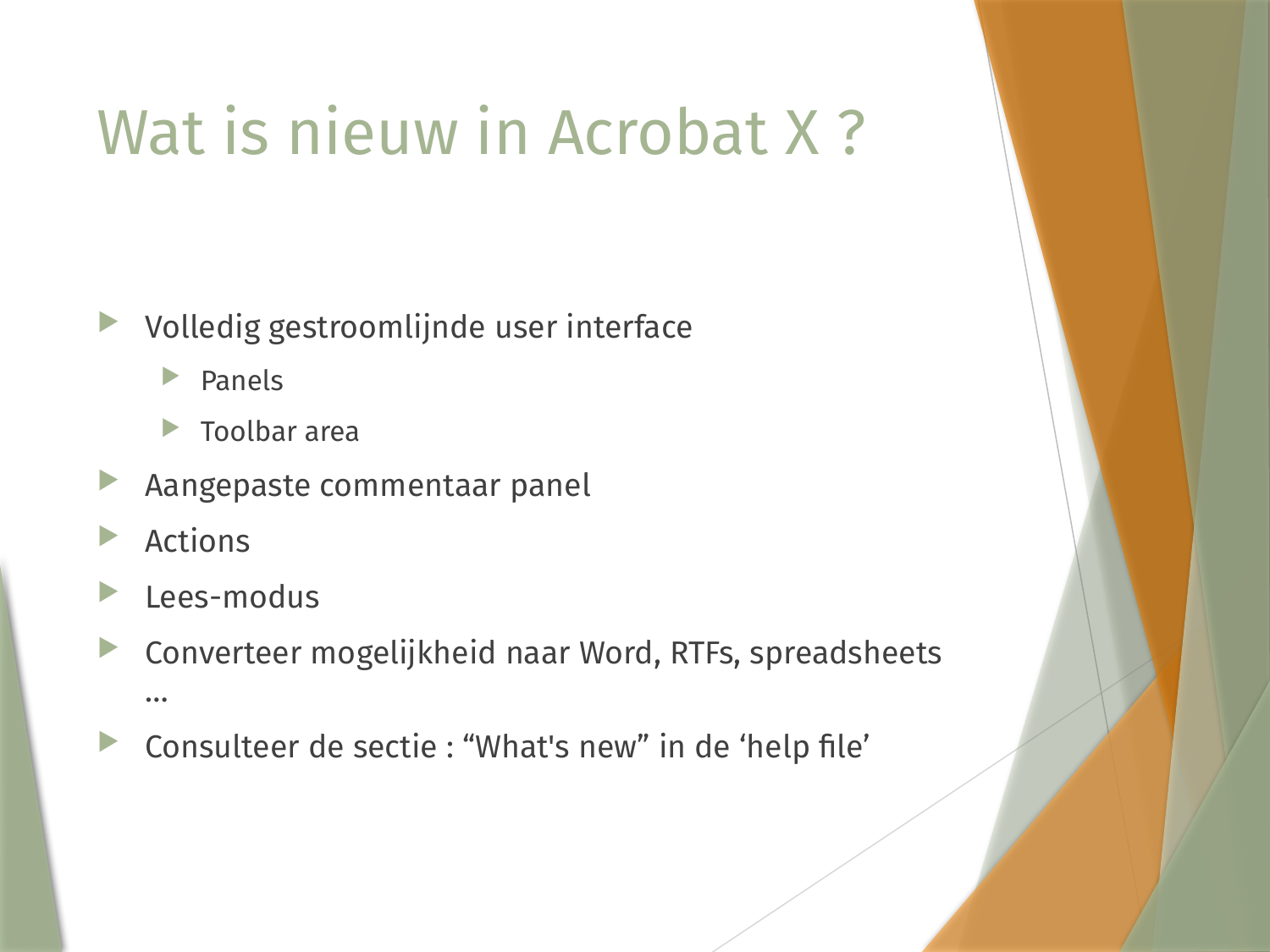

# Wat is nieuw in Acrobat X ?
Volledig gestroomlijnde user interface
Panels
Toolbar area
Aangepaste commentaar panel
Actions
Lees-modus
Converteer mogelijkheid naar Word, RTFs, spreadsheets …
Consulteer de sectie : “What's new” in de ‘help file’